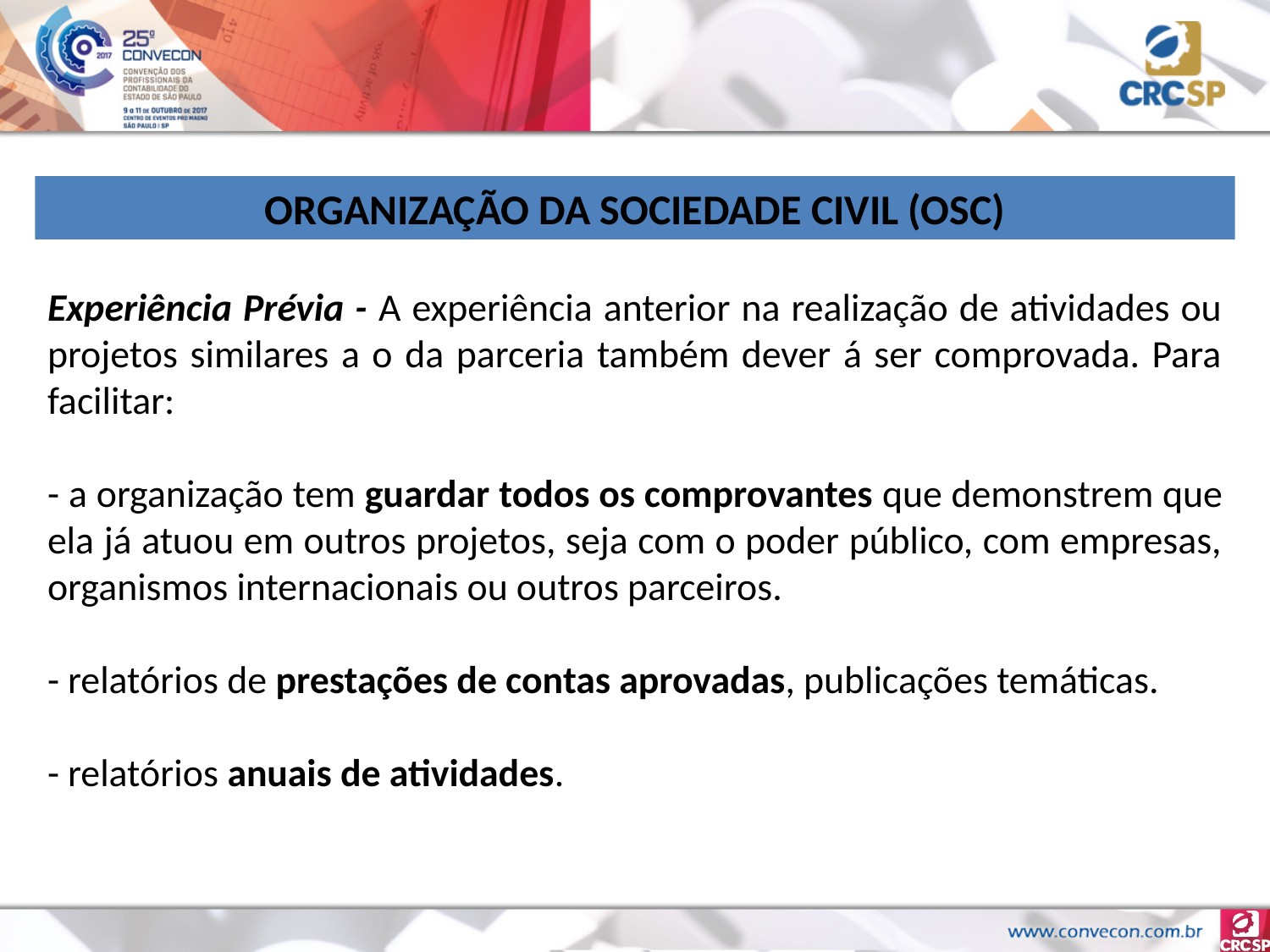

ORGANIZAÇÃO DA SOCIEDADE CIVIL (OSC)

Experiência Prévia - A experiência anterior na realização de atividades ou projetos similares a o da parceria também dever á ser comprovada. Para facilitar:

- a organização tem guardar todos os comprovantes que demonstrem que ela já atuou em outros projetos, seja com o poder público, com empresas, organismos internacionais ou outros parceiros.

- relatórios de prestações de contas aprovadas, publicações temáticas.

- relatórios anuais de atividades.